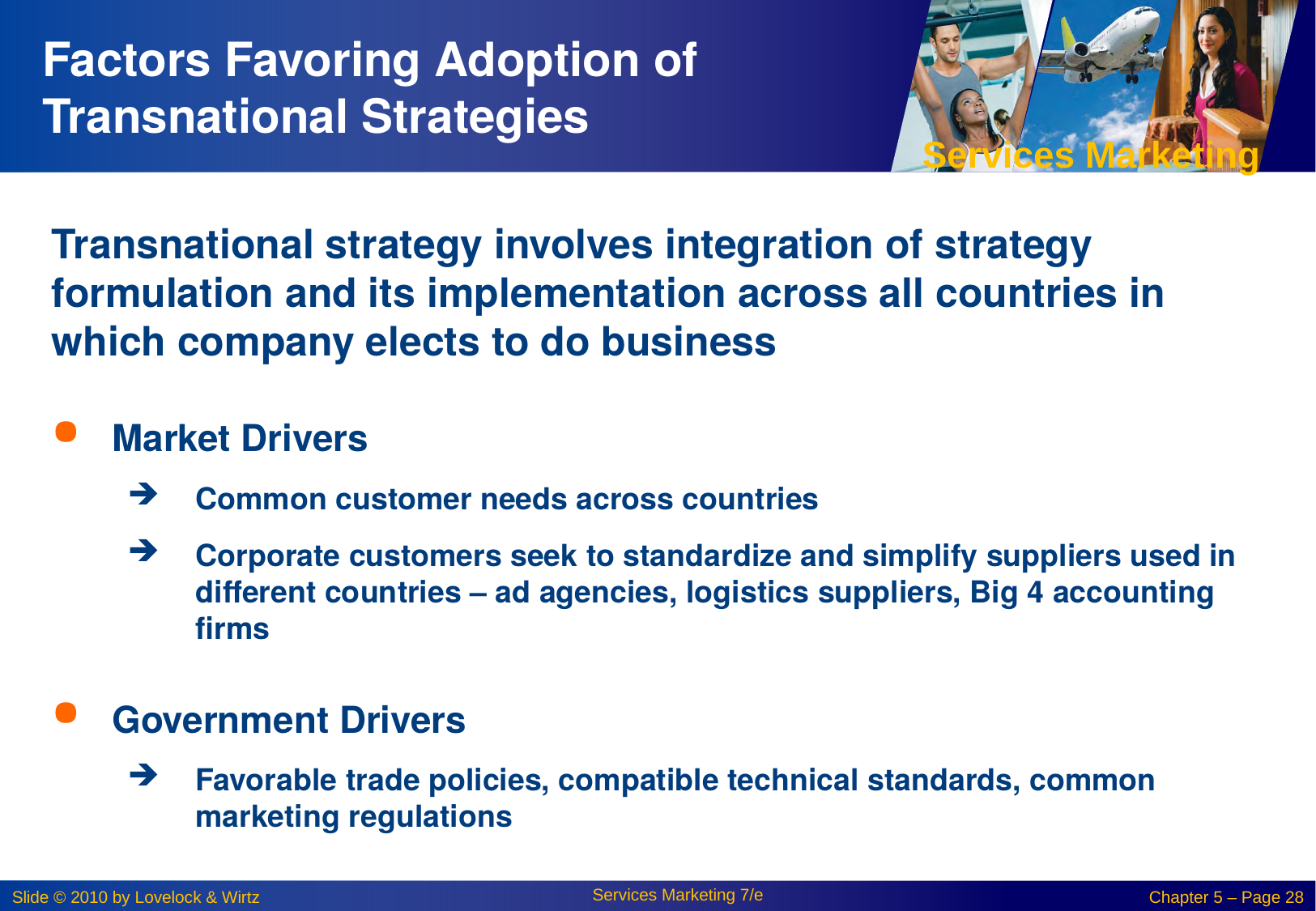

# Factors Favoring Adoption of Transnational Strategies
Transnational strategy involves integration of strategy formulation and its implementation across all countries in which company elects to do business
Market Drivers
Common customer needs across countries
Corporate customers seek to standardize and simplify suppliers used in different countries – ad agencies, logistics suppliers, Big 4 accounting firms
Government Drivers
Favorable trade policies, compatible technical standards, common marketing regulations